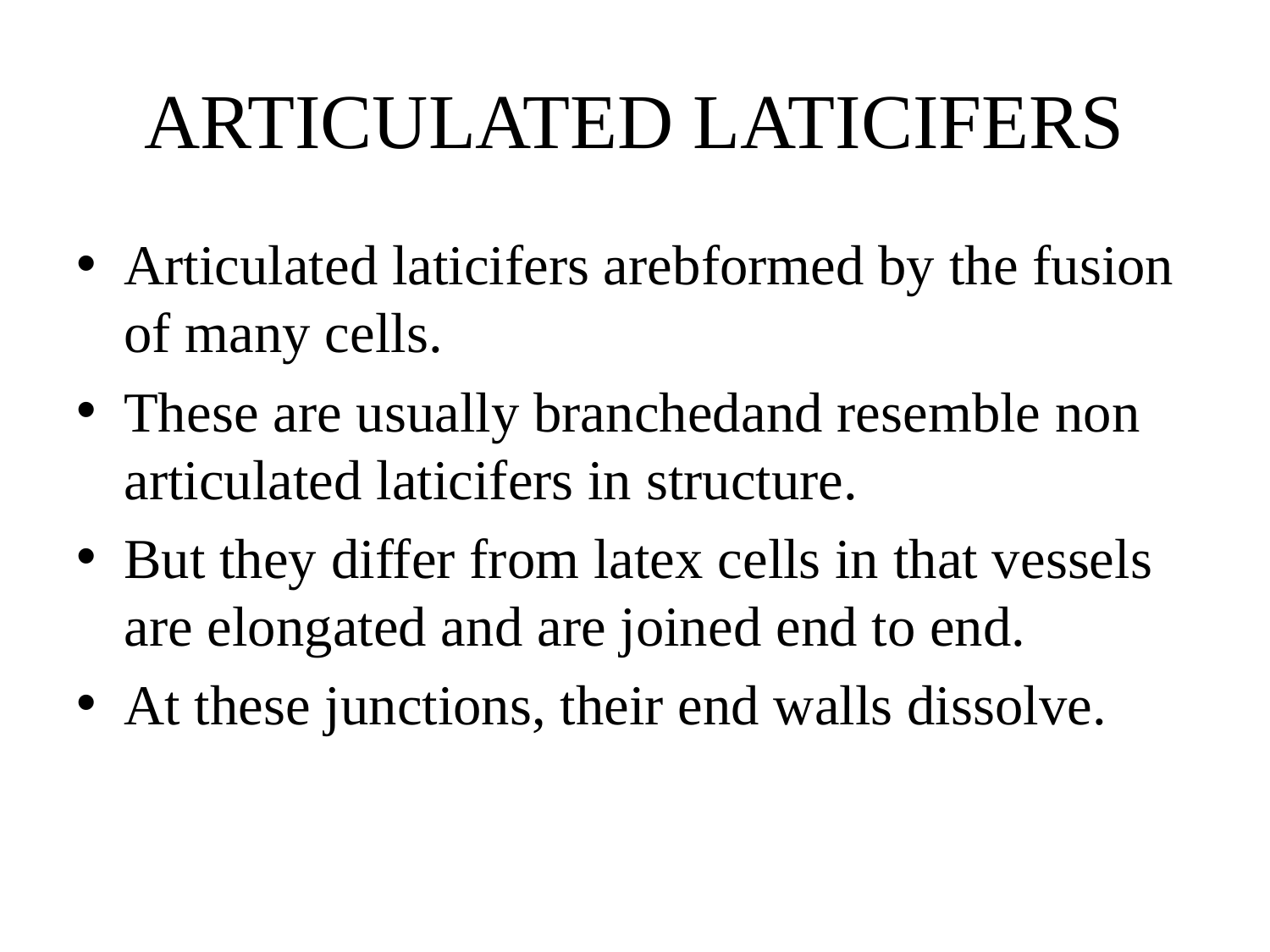

# ARTICULATED LATICIFERS
Articulated laticifers arebformed by the fusion of many cells.
These are usually branchedand resemble non articulated laticifers in structure.
But they differ from latex cells in that vessels are elongated and are joined end to end.
At these junctions, their end walls dissolve.